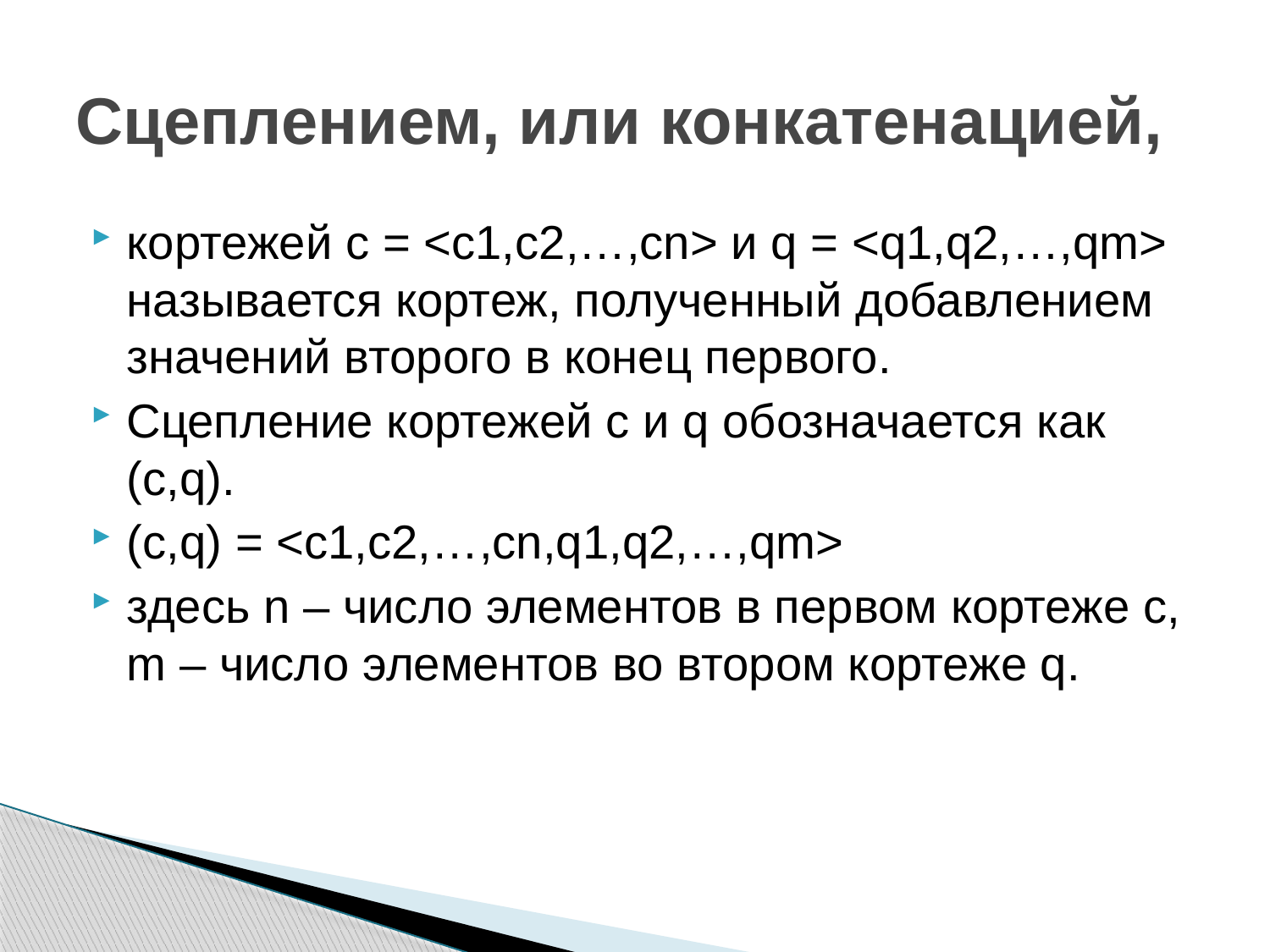

# Сцеплением, или конкатенацией,
кортежей c = <c1,c2,…,cn> и q = <q1,q2,…,qm> называется кортеж, полученный добавлением значений второго в конец первого.
Сцепление кортежей c и q обозначается как (c,q).
(c,q) = <c1,c2,…,cn,q1,q2,…,qm>
здесь n – число элементов в первом кортеже c, m – число элементов во втором кортеже q.